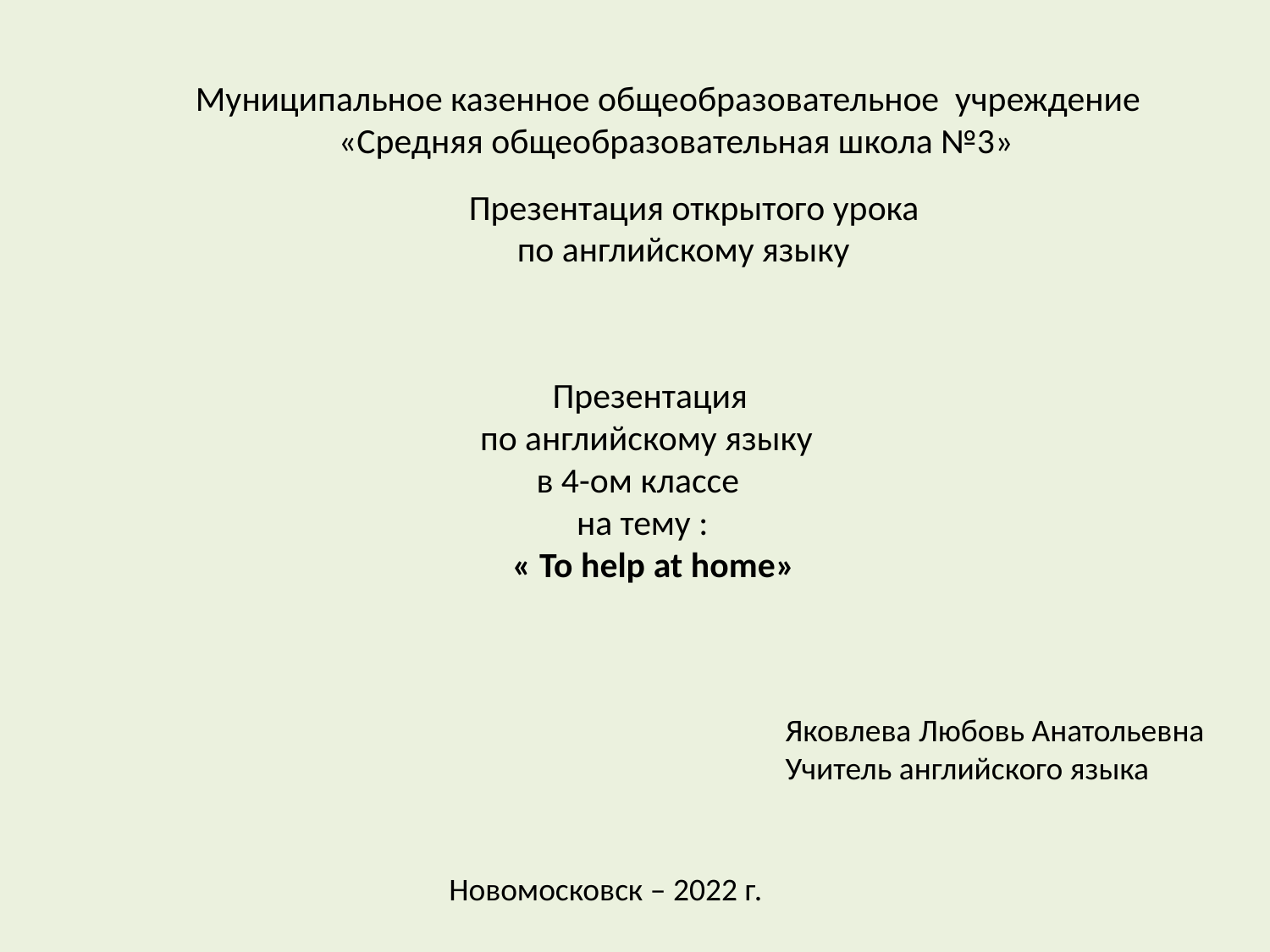

Муниципальное казенное общеобразовательное  учреждение
«Средняя общеобразовательная школа №3»
Презентация открытого урока
      по английскому языку
                                        Презентация
                               по английскому языку
                                      в 4-ом классе
                                           на тему :
                                   « To help at home»

                                   Яковлева Любовь Анатольевна
                                   Учитель английского языка
Новомосковск – 2022 г.